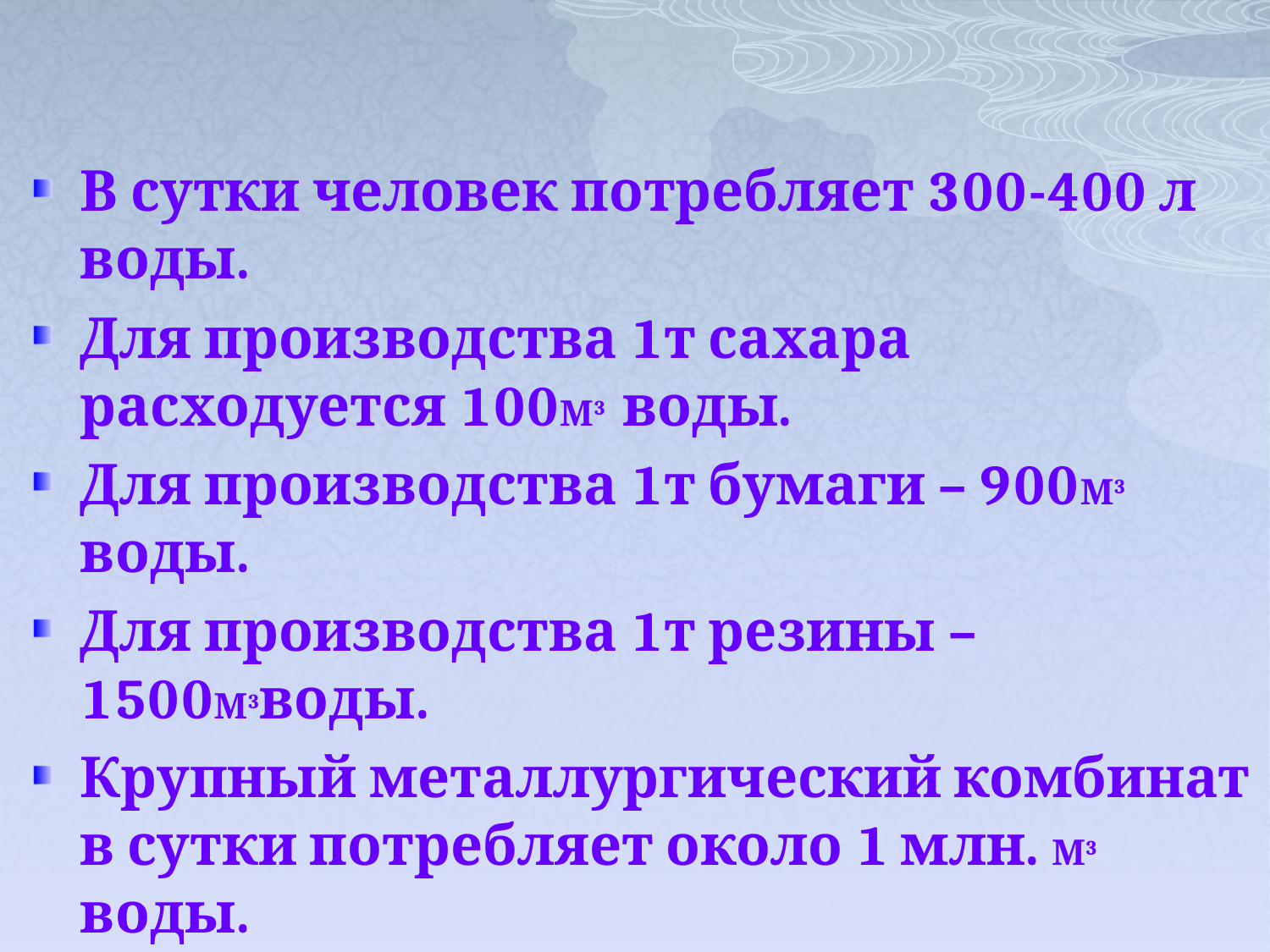

В сутки человек потребляет 300-400 л воды.
Для производства 1т сахара расходуется 100М3   воды.
Для производства 1т бумаги – 900М3 воды.
Для производства 1т резины – 1500М3воды.
Крупный металлургический комбинат в сутки потребляет около 1 млн. М3 воды.